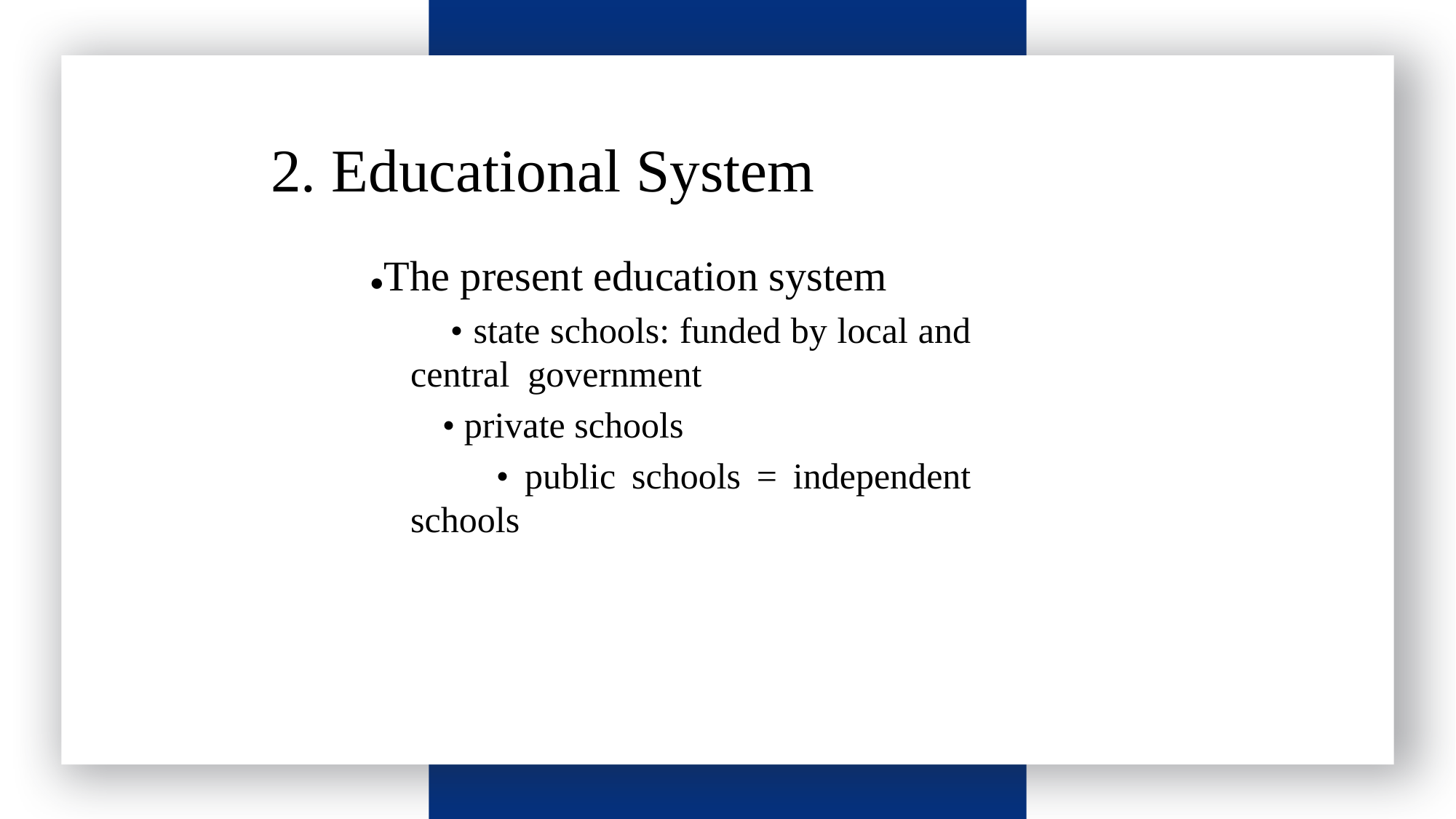

2. Educational System
●The present education system
        • state schools: funded by local and central  government
        • private schools
        • public schools = independent schools